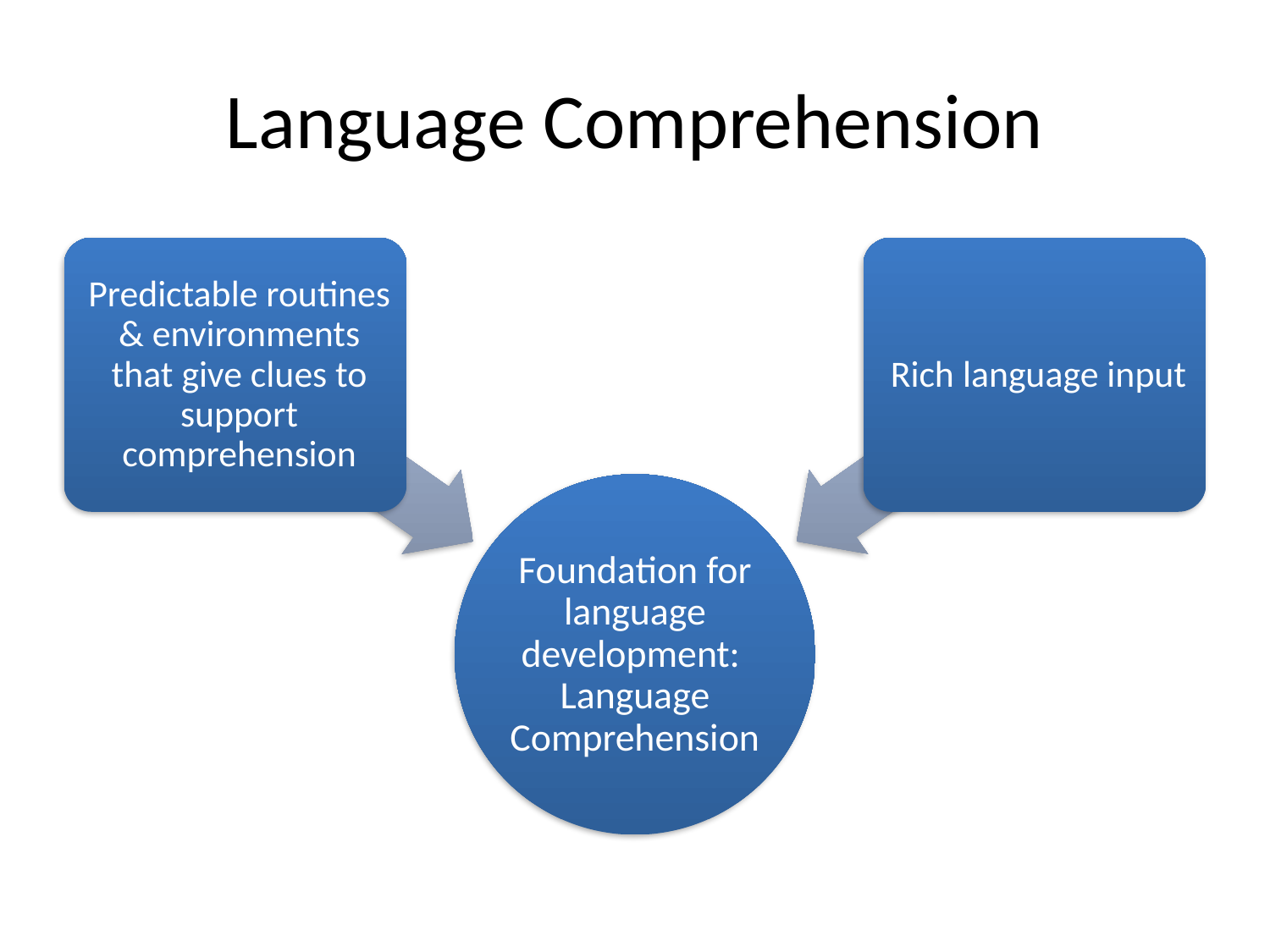

# Language Comprehension
Foundation for language development:  Language Comprehension
Predictable routines & environments that give clues to support comprehension
Rich language input